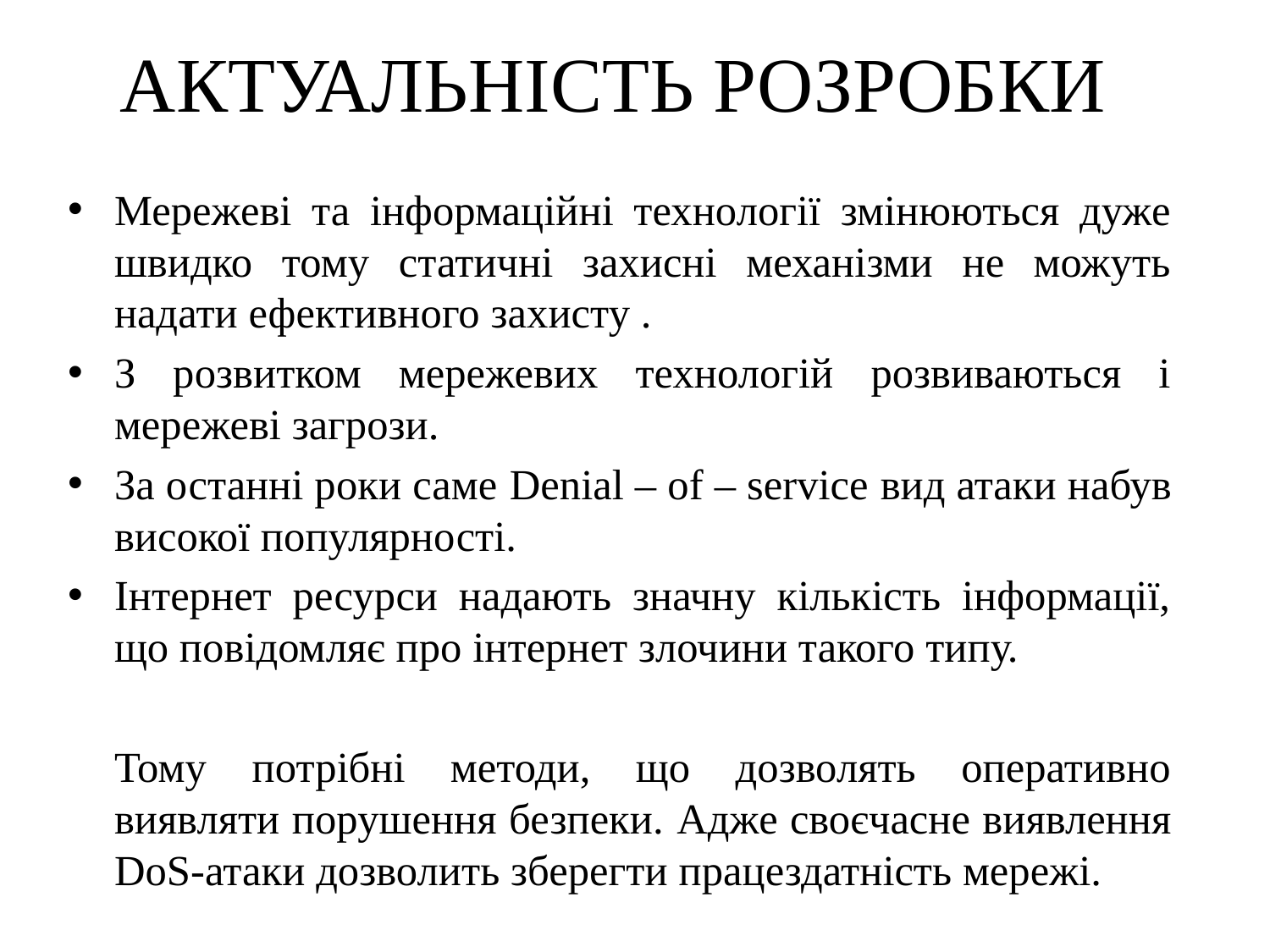

# АКТУАЛЬНІСТЬ РОЗРОБКИ
Мережеві та інформаційні технології змінюються дуже швидко тому статичні захисні механізми не можуть надати ефективного захисту .
З розвитком мережевих технологій розвиваються і мережеві загрози.
За останні роки саме Denial – of – service вид атаки набув високої популярності.
Інтернет ресурси надають значну кількість інформації, що повідомляє про інтернет злочини такого типу.

	Тому потрібні методи, що дозволять оперативно виявляти порушення безпеки. Адже своєчасне виявлення DoS-атаки дозволить зберегти працездатність мережі.